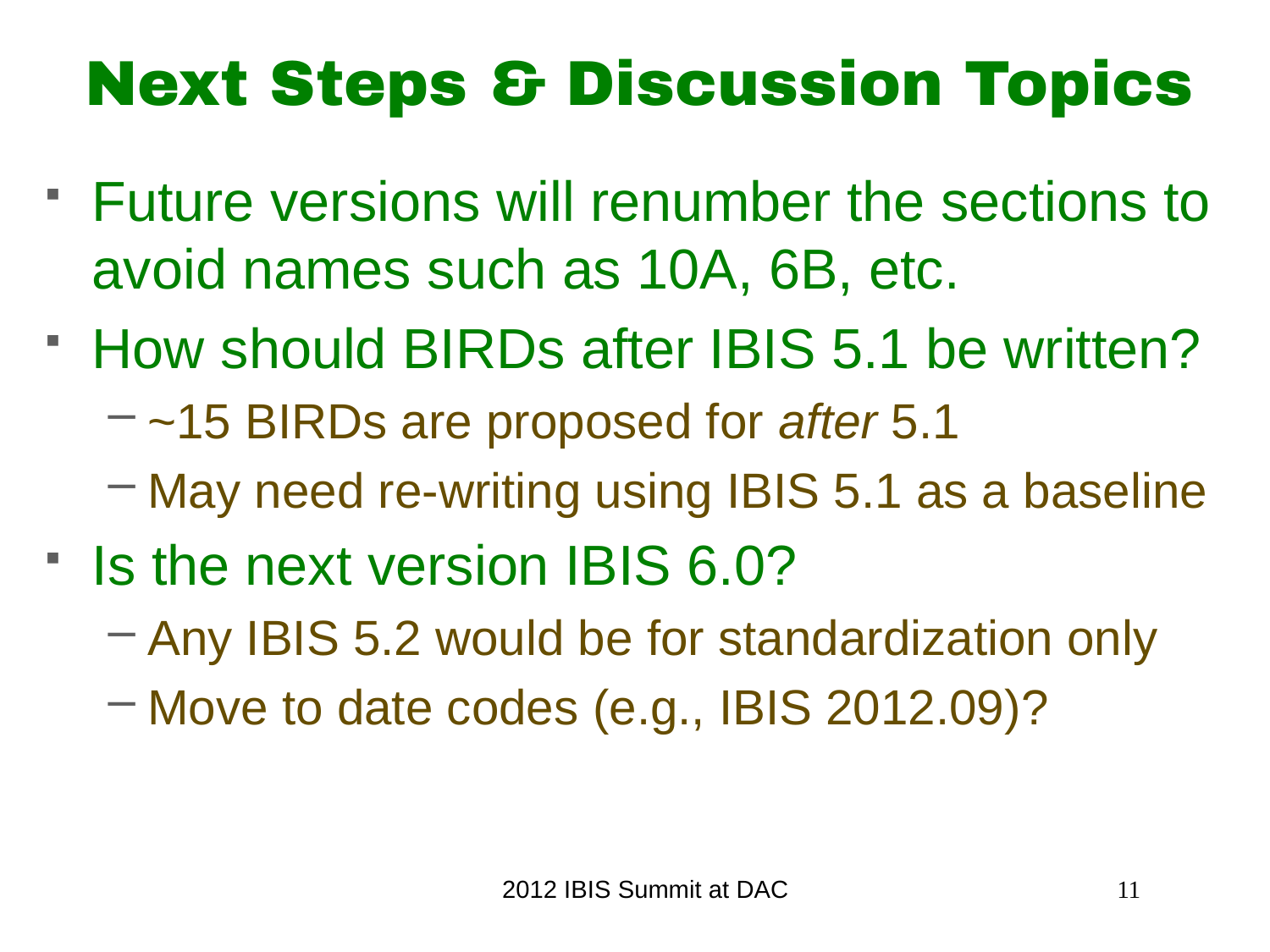

# Next Steps & Discussion Topics
Future versions will renumber the sections to avoid names such as 10A, 6B, etc.
How should BIRDs after IBIS 5.1 be written?
~15 BIRDs are proposed for after 5.1
May need re-writing using IBIS 5.1 as a baseline
Is the next version IBIS 6.0?
Any IBIS 5.2 would be for standardization only
Move to date codes (e.g., IBIS 2012.09)?

2012 IBIS Summit at DAC

11